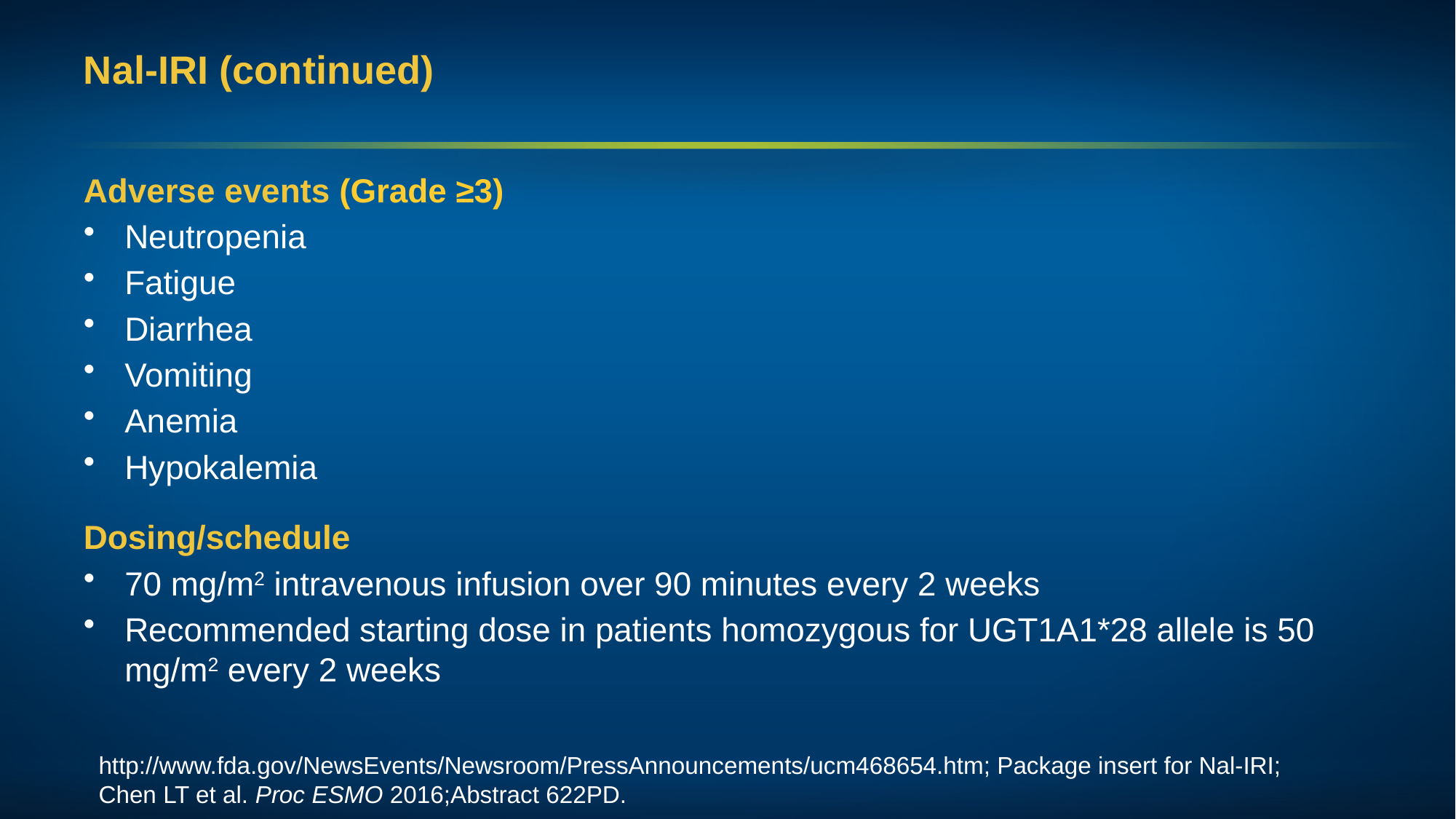

# Nal-IRI (continued)
Adverse events (Grade ≥3)
Neutropenia
Fatigue
Diarrhea
Vomiting
Anemia
Hypokalemia
Dosing/schedule
70 mg/m2 intravenous infusion over 90 minutes every 2 weeks
Recommended starting dose in patients homozygous for UGT1A1*28 allele is 50 mg/m2 every 2 weeks
http://www.fda.gov/NewsEvents/Newsroom/PressAnnouncements/ucm468654.htm; Package insert for Nal-IRI;
Chen LT et al. Proc ESMO 2016;Abstract 622PD.